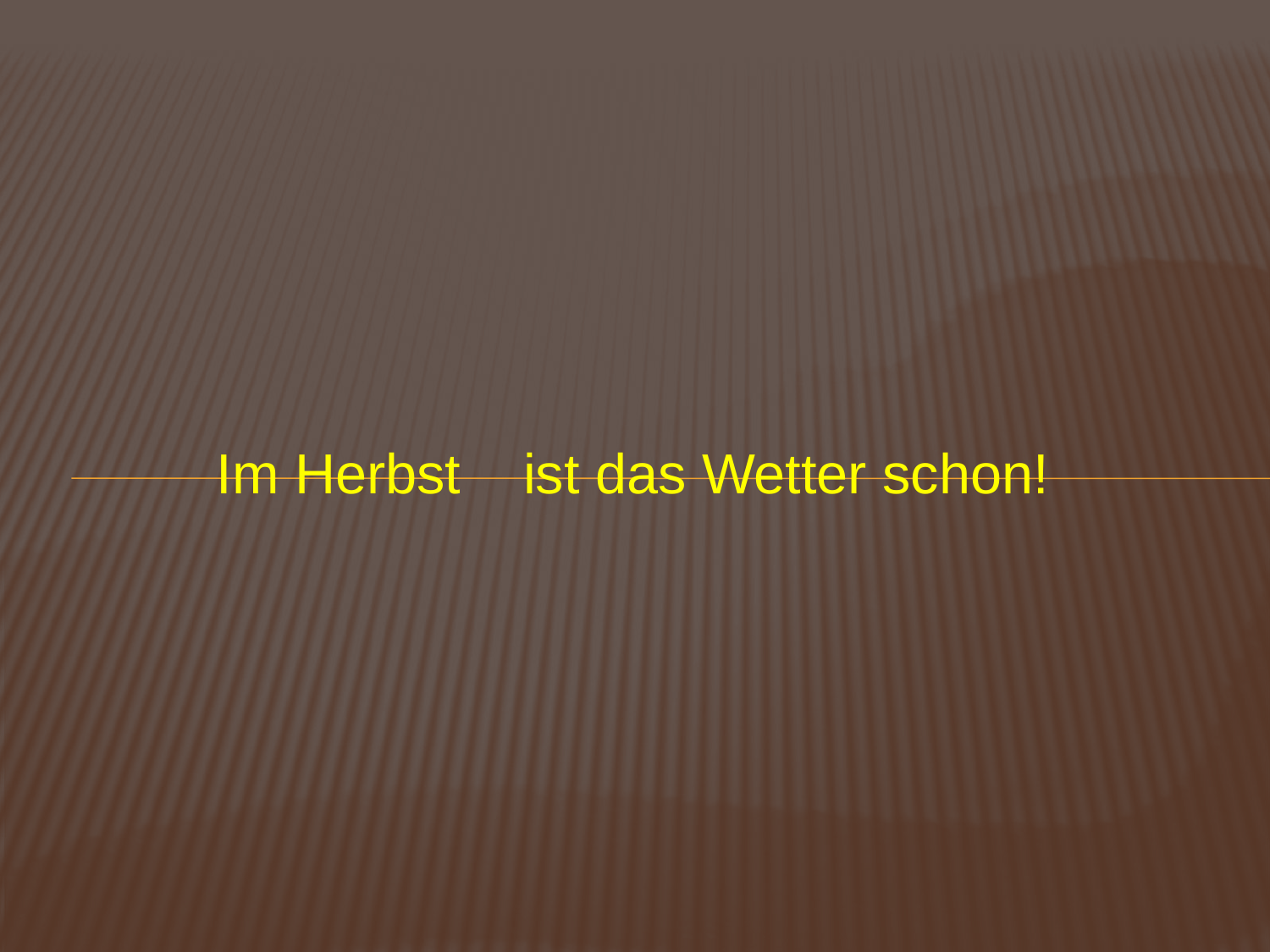

Im Herbst    ist das Wetter schon!
#